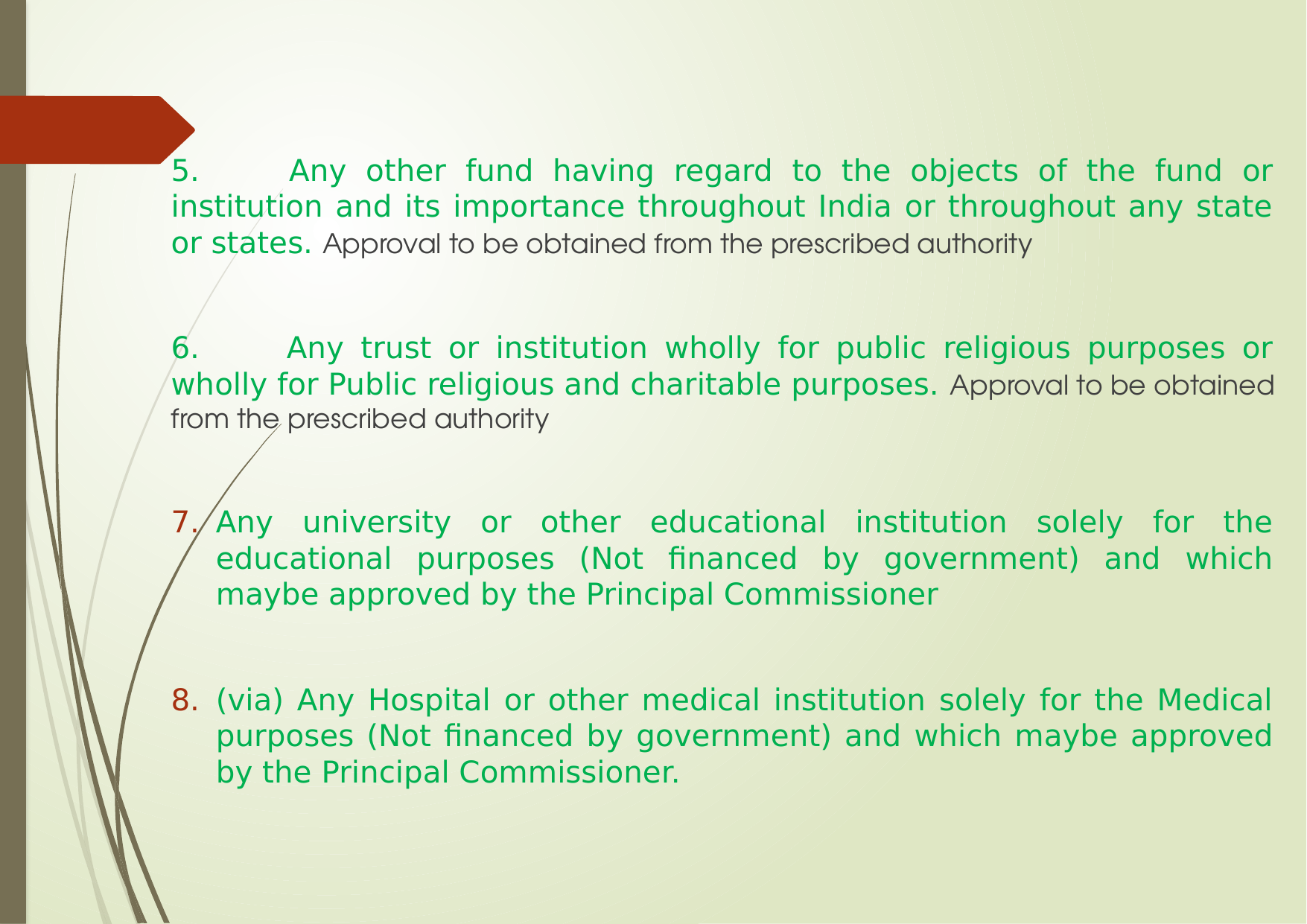

5. 	Any other fund having regard to the objects of the fund or institution and its importance throughout India or throughout any state or states. Approval to be obtained from the prescribed authority

6. 	Any trust or institution wholly for public religious purposes or wholly for Public religious and charitable purposes. Approval to be obtained from the prescribed authority

Any university or other educational institution solely for the educational purposes (Not financed by government) and which maybe approved by the Principal Commissioner

(via) Any Hospital or other medical institution solely for the Medical purposes (Not financed by government) and which maybe approved by the Principal Commissioner.